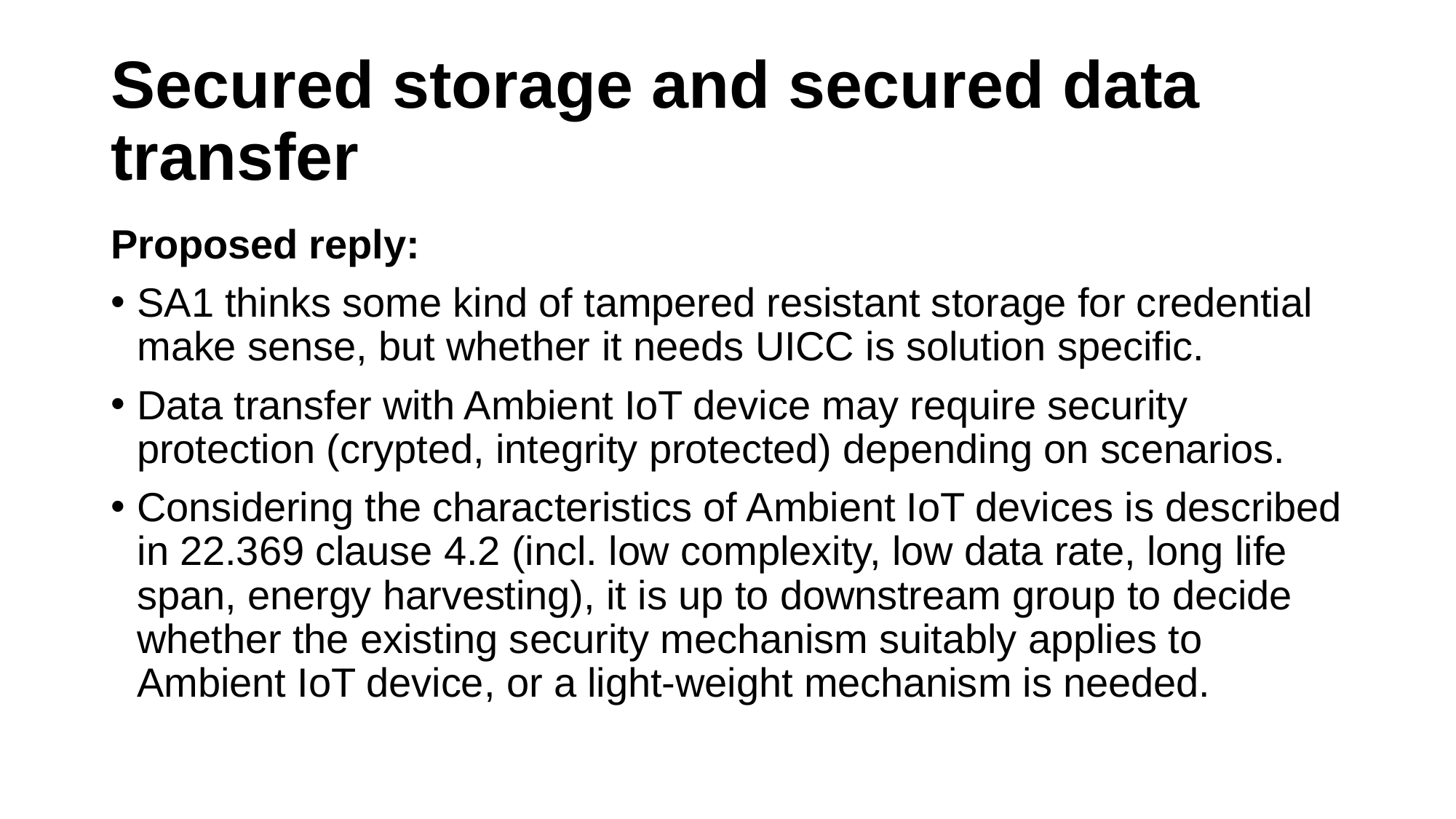

# Secured storage and secured data transfer
Proposed reply:
SA1 thinks some kind of tampered resistant storage for credential make sense, but whether it needs UICC is solution specific.
Data transfer with Ambient IoT device may require security protection (crypted, integrity protected) depending on scenarios.
Considering the characteristics of Ambient IoT devices is described in 22.369 clause 4.2 (incl. low complexity, low data rate, long life span, energy harvesting), it is up to downstream group to decide whether the existing security mechanism suitably applies to Ambient IoT device, or a light-weight mechanism is needed.